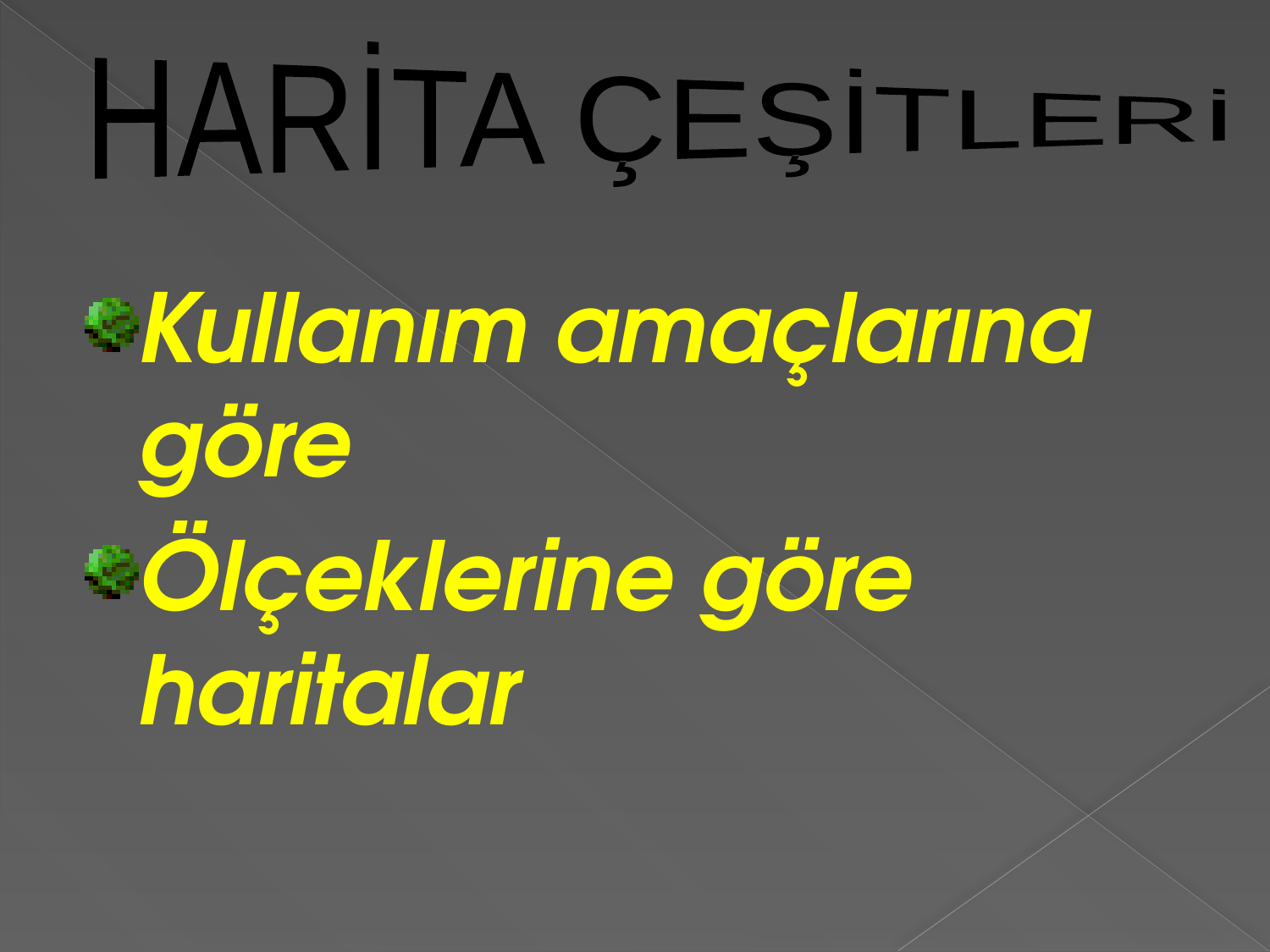

HARİTA ÇEŞİTLERİ
Kullanım amaçlarına göre
Ölçeklerine göre haritalar